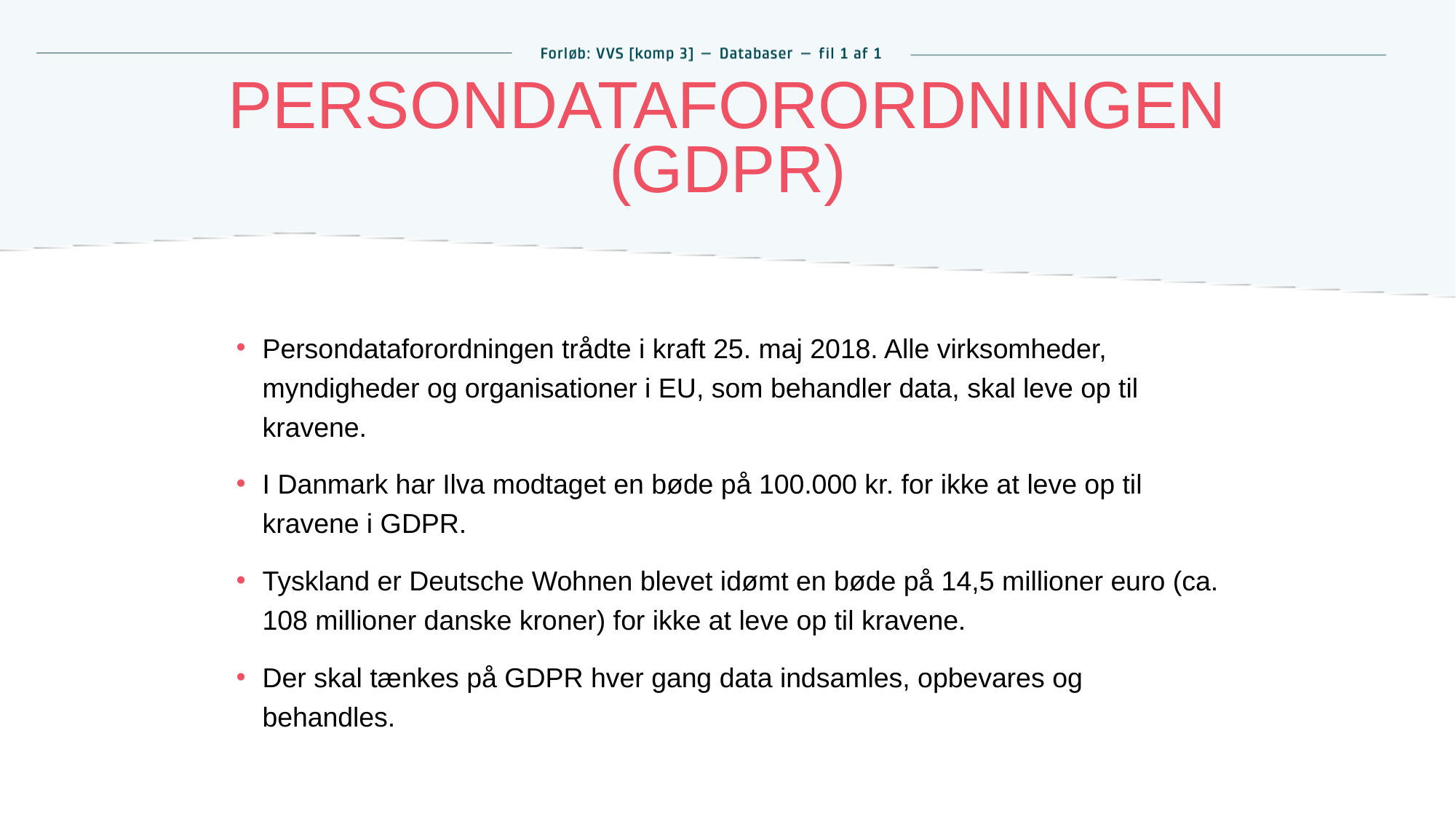

# Persondataforordningen (GDPR)
Persondataforordningen trådte i kraft 25. maj 2018. Alle virksomheder, myndigheder og organisationer i EU, som behandler data, skal leve op til kravene.
I Danmark har Ilva modtaget en bøde på 100.000 kr. for ikke at leve op til kravene i GDPR.
Tyskland er Deutsche Wohnen blevet idømt en bøde på 14,5 millioner euro (ca. 108 millioner danske kroner) for ikke at leve op til kravene.
Der skal tænkes på GDPR hver gang data indsamles, opbevares og behandles.
5